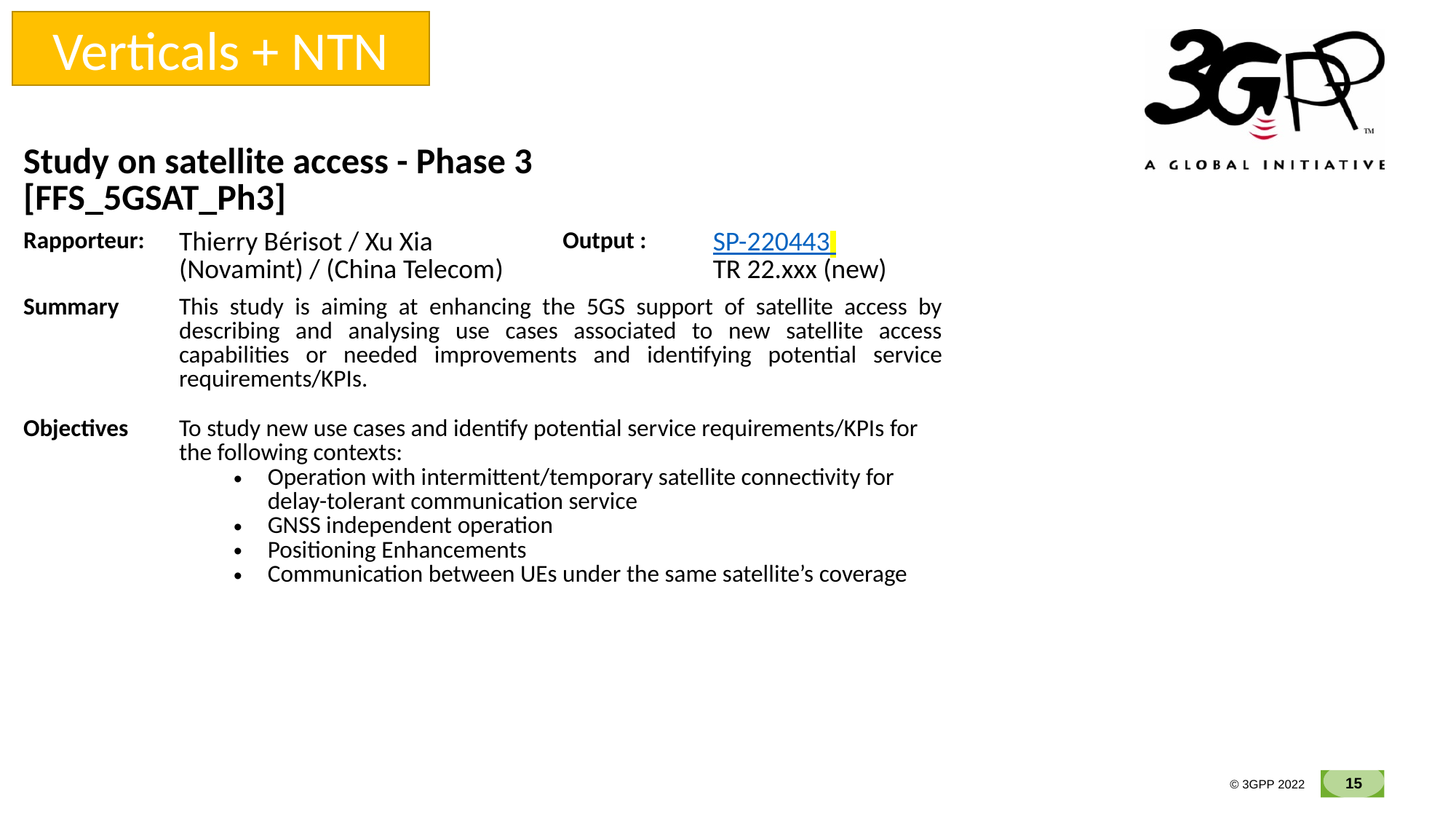

Verticals + NTN
| Study on satellite access - Phase 3 [FFS\_5GSAT\_Ph3] |  |  |  |
| --- | --- | --- | --- |
| Rapporteur: | Thierry Bérisot / Xu Xia (Novamint) / (China Telecom) | Output : | SP-220443 TR 22.xxx (new) |
| Summary | This study is aiming at enhancing the 5GS support of satellite access by describing and analysing use cases associated to new satellite access capabilities or needed improvements and identifying potential service requirements/KPIs. |  |  |
| Objectives | To study new use cases and identify potential service requirements/KPIs for the following contexts: Operation with intermittent/temporary satellite connectivity for delay-tolerant communication service GNSS independent operation Positioning Enhancements Communication between UEs under the same satellite’s coverage |  |  |